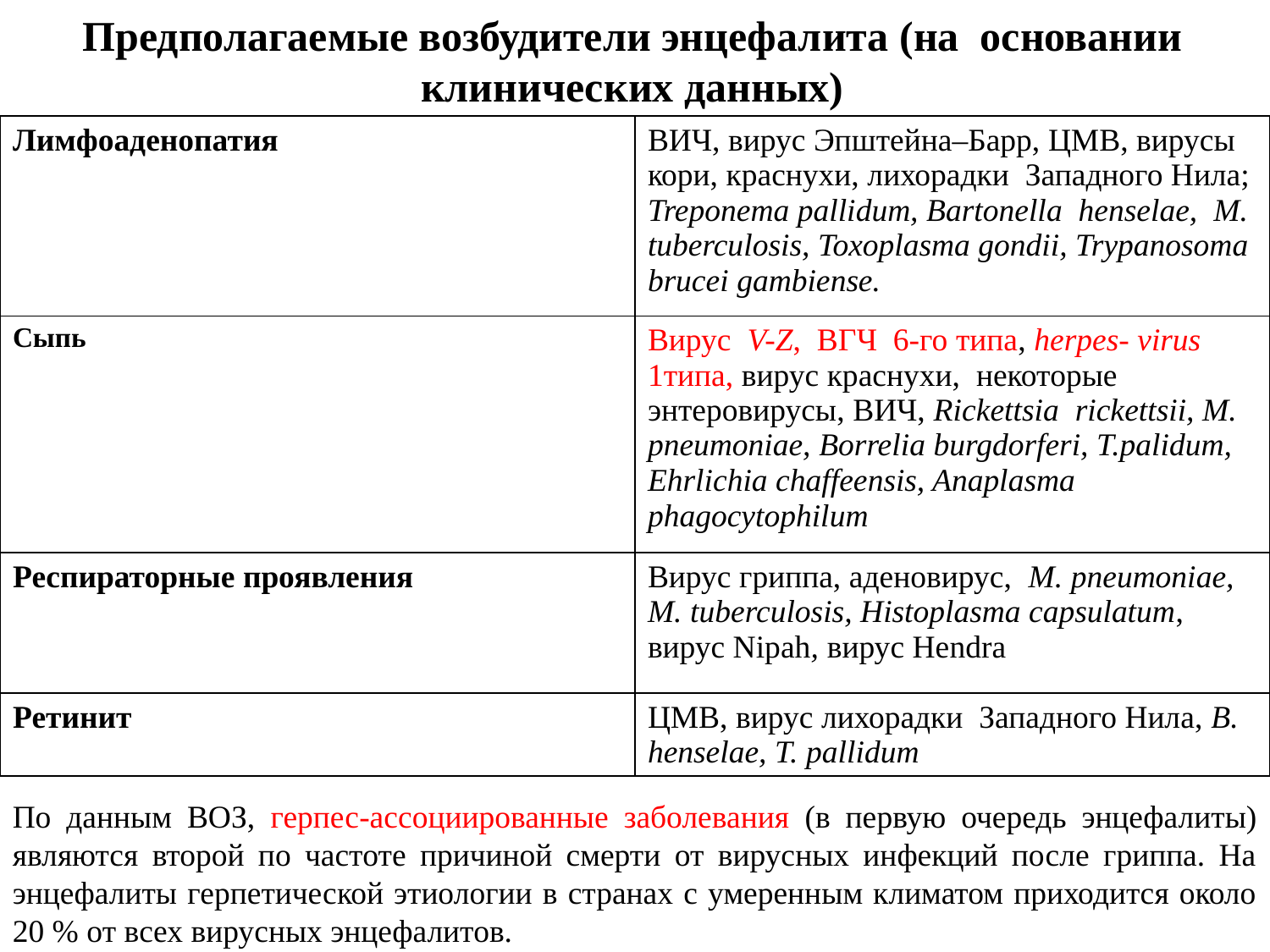

# Предполагаемые возбудители энцефалита (на  основании клинических данных)
| Лимфоаденопатия | ВИЧ, вирус Эпштейна–Барр, ЦМВ, вирусы кори, краснухи, лихорадки Западного Нила; Treponema pallidum, Bartonella henselae, M. tuberculosis, Toxoplasma gondii, Trypanosoma brucei gambiense. |
| --- | --- |
| Сыпь | Вирус V-Z, ВГЧ 6-го типа, herpes- virus 1типа, вирус краснухи, некоторые энтеровирусы, ВИЧ, Rickettsia rickettsii, M. pneumoniae, Borrelia burgdorferi, T.palidum, Ehrlichia chaffeensis, Anaplasma phagocytophilum |
| Респираторные проявления | Вирус гриппа, аденовирус, M. pneumoniae, M. tuberculosis, Histoplasma capsulatum, вирус Nipah, вирус Hendra |
| Ретинит | ЦМВ, вирус лихорадки Западного Нила, B. henselae, T. pallidum |
По данным ВОЗ, герпес-ассоциированные заболевания (в первую очередь энцефалиты) являются второй по частоте причиной смерти от вирусных инфекций после гриппа. На энцефалиты герпетической этиологии в странах с умеренным климатом приходится около 20 % от всех вирусных энцефалитов.